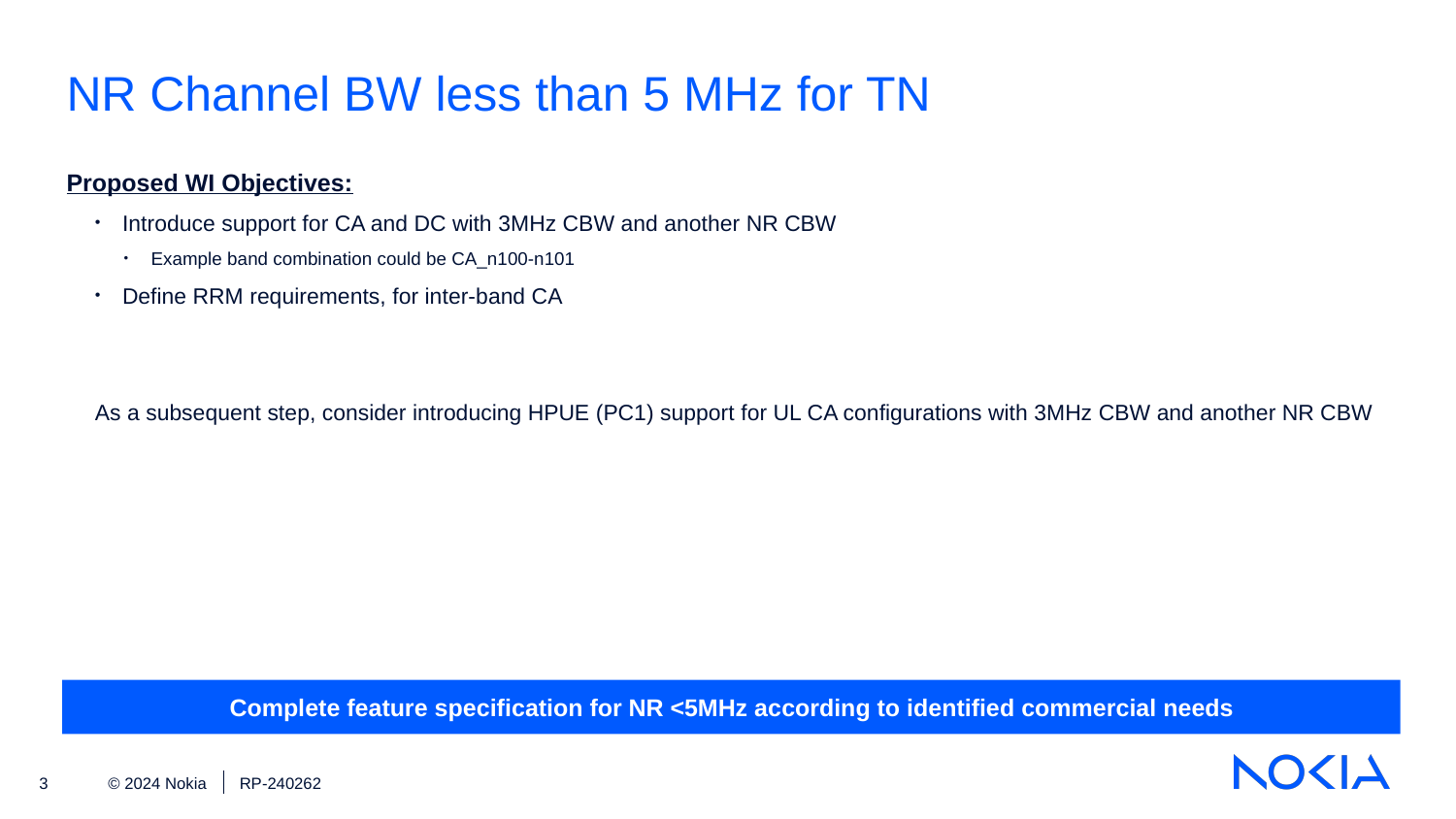

NR Channel BW less than 5 MHz for TN

Proposed WI Objectives:
Introduce support for CA and DC with 3MHz CBW and another NR CBW
Example band combination could be CA_n100-n101
Define RRM requirements, for inter-band CA

As a subsequent step, consider introducing HPUE (PC1) support for UL CA configurations with 3MHz CBW and another NR CBW

Complete feature specification for NR <5MHz according to identified commercial needs
RP-240262